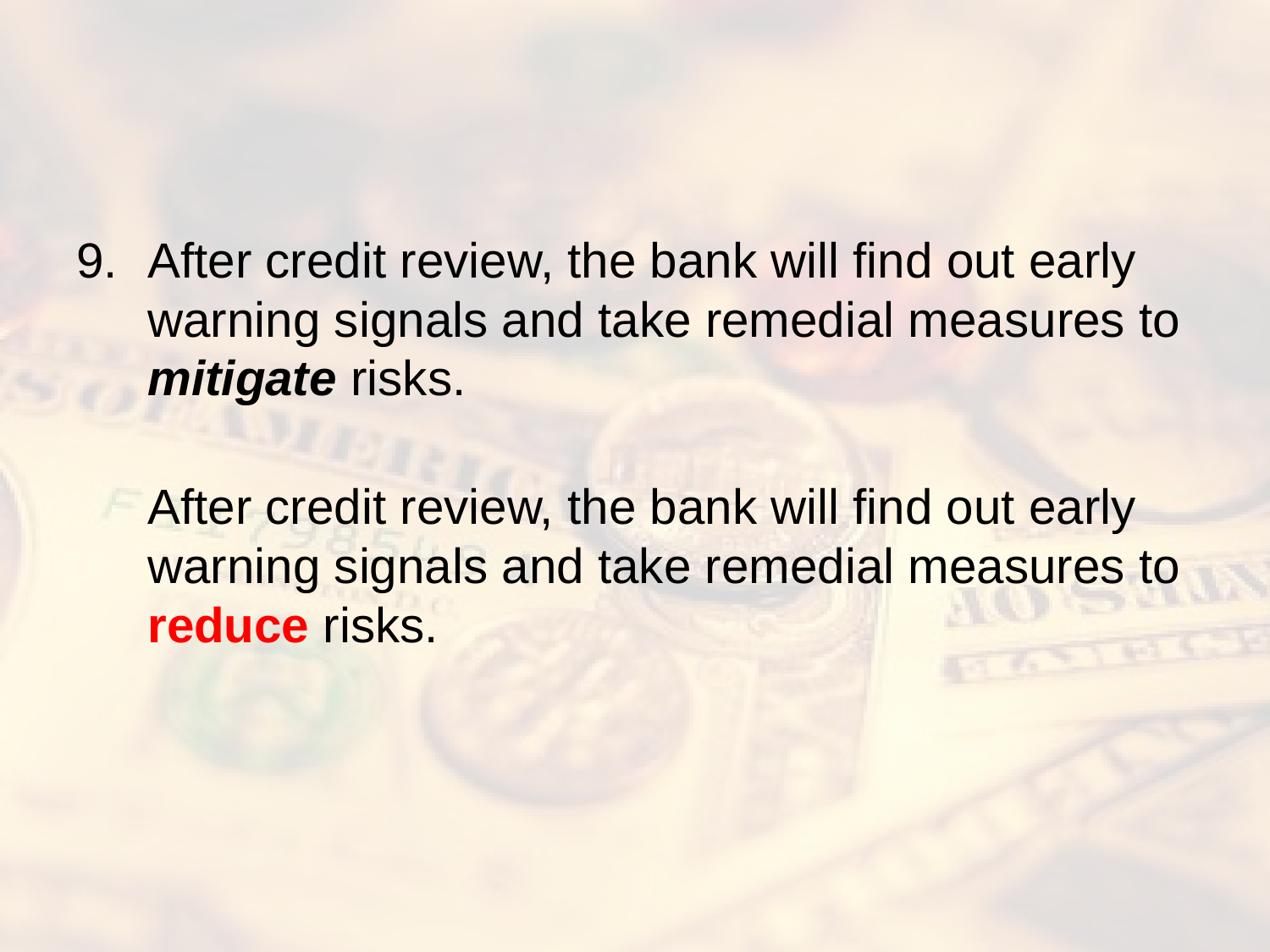

#
After credit review, the bank will find out early warning signals and take remedial measures to mitigate risks.
After credit review, the bank will find out early warning signals and take remedial measures to reduce risks.